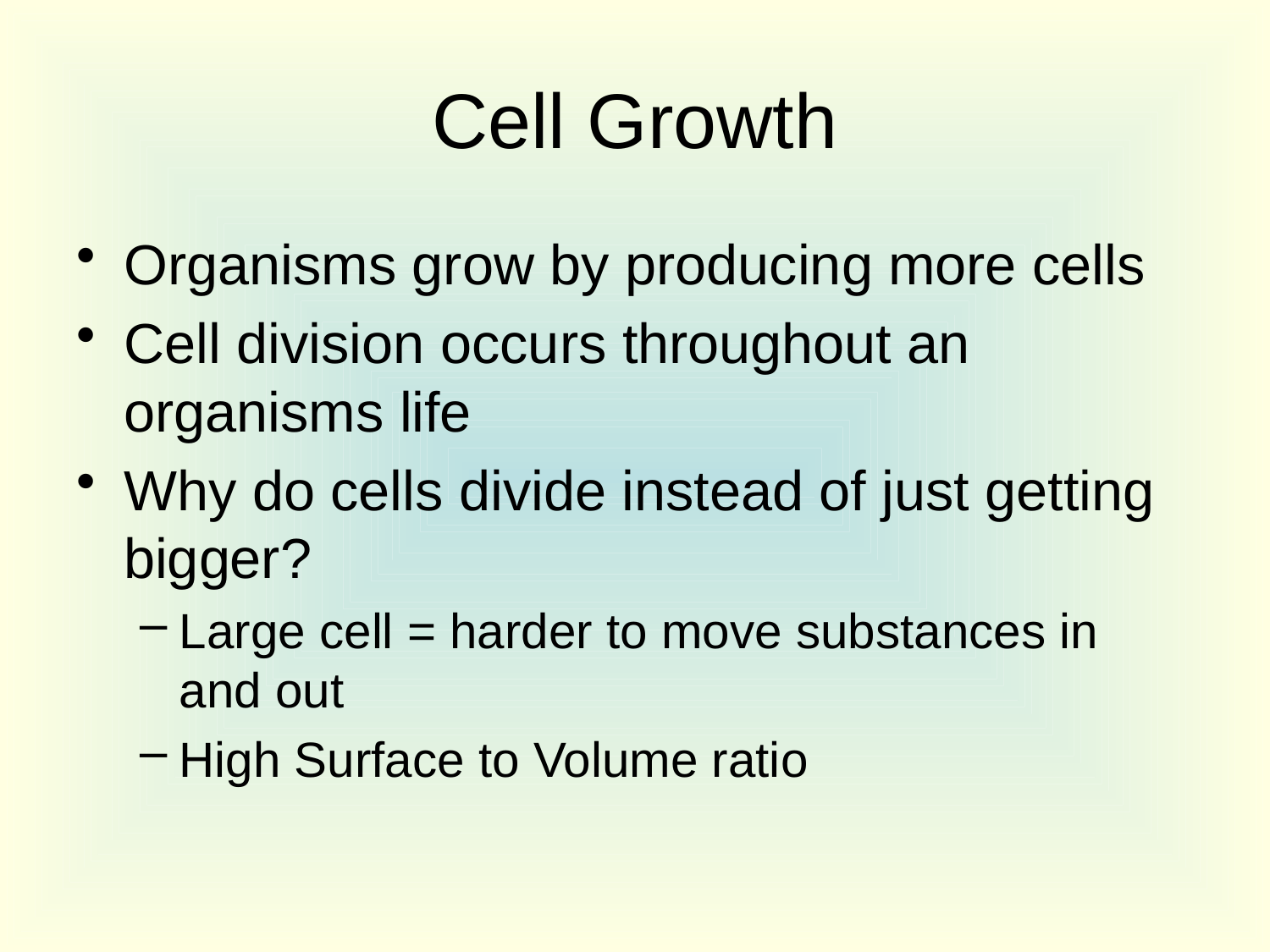

# Cell Growth
Organisms grow by producing more cells
Cell division occurs throughout an organisms life
Why do cells divide instead of just getting bigger?
Large cell = harder to move substances in and out
High Surface to Volume ratio